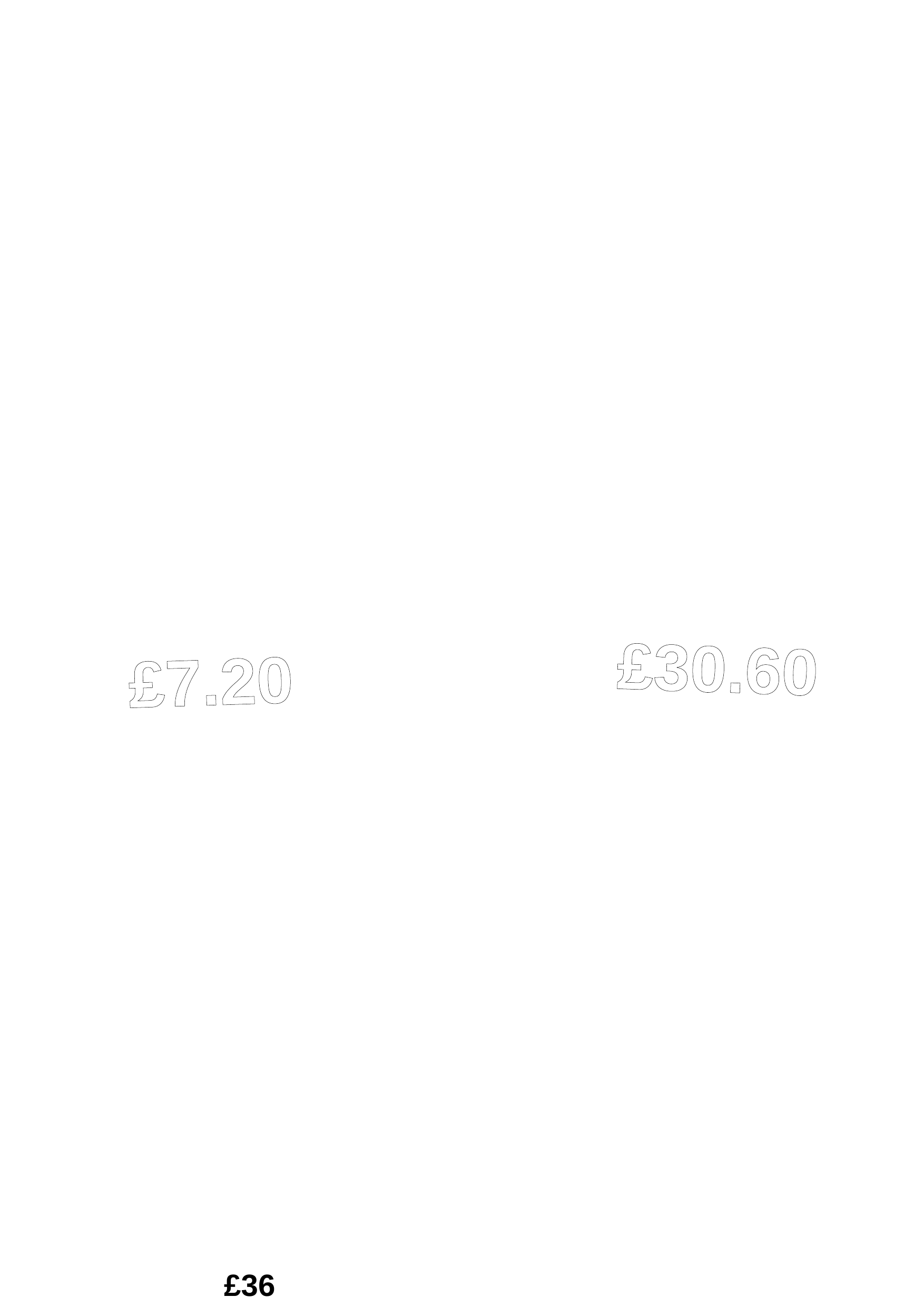

Slide 3 – Holiday Club version for you to edit and use.
CALCUATION to work out potential saving.

For Tax-Free Childcare cost

Your fees x 0.20 = Your Answer

Example
£36 x 0.20 = £7.20
£30.60
£7.20

For Universal Credit costs

Your Fees x 0.85 = Your Answer

Example
£36 x 0.85 = £30.60

£36